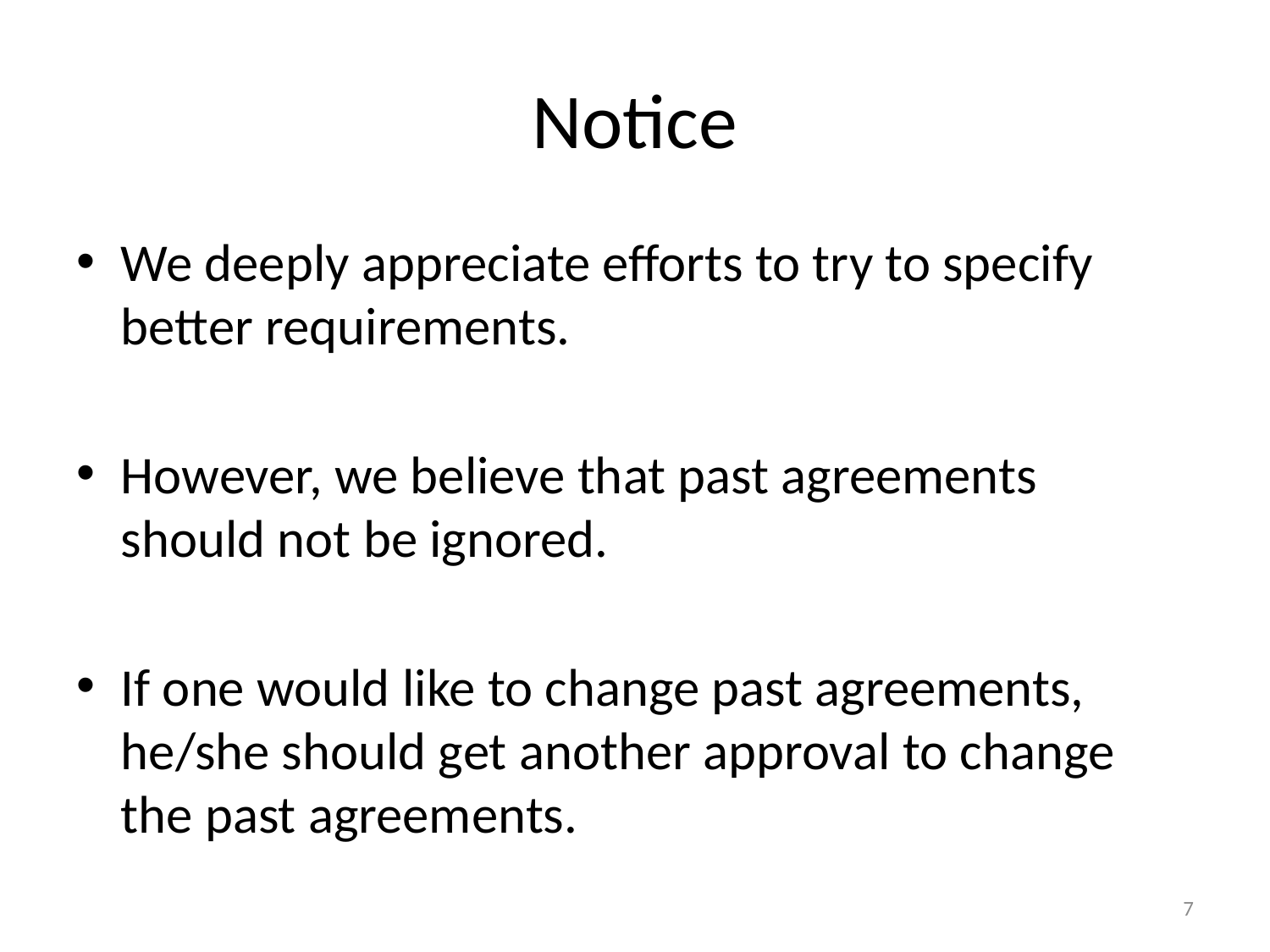

# Notice
We deeply appreciate efforts to try to specify better requirements.

However, we believe that past agreements should not be ignored.

If one would like to change past agreements, he/she should get another approval to change the past agreements.
7